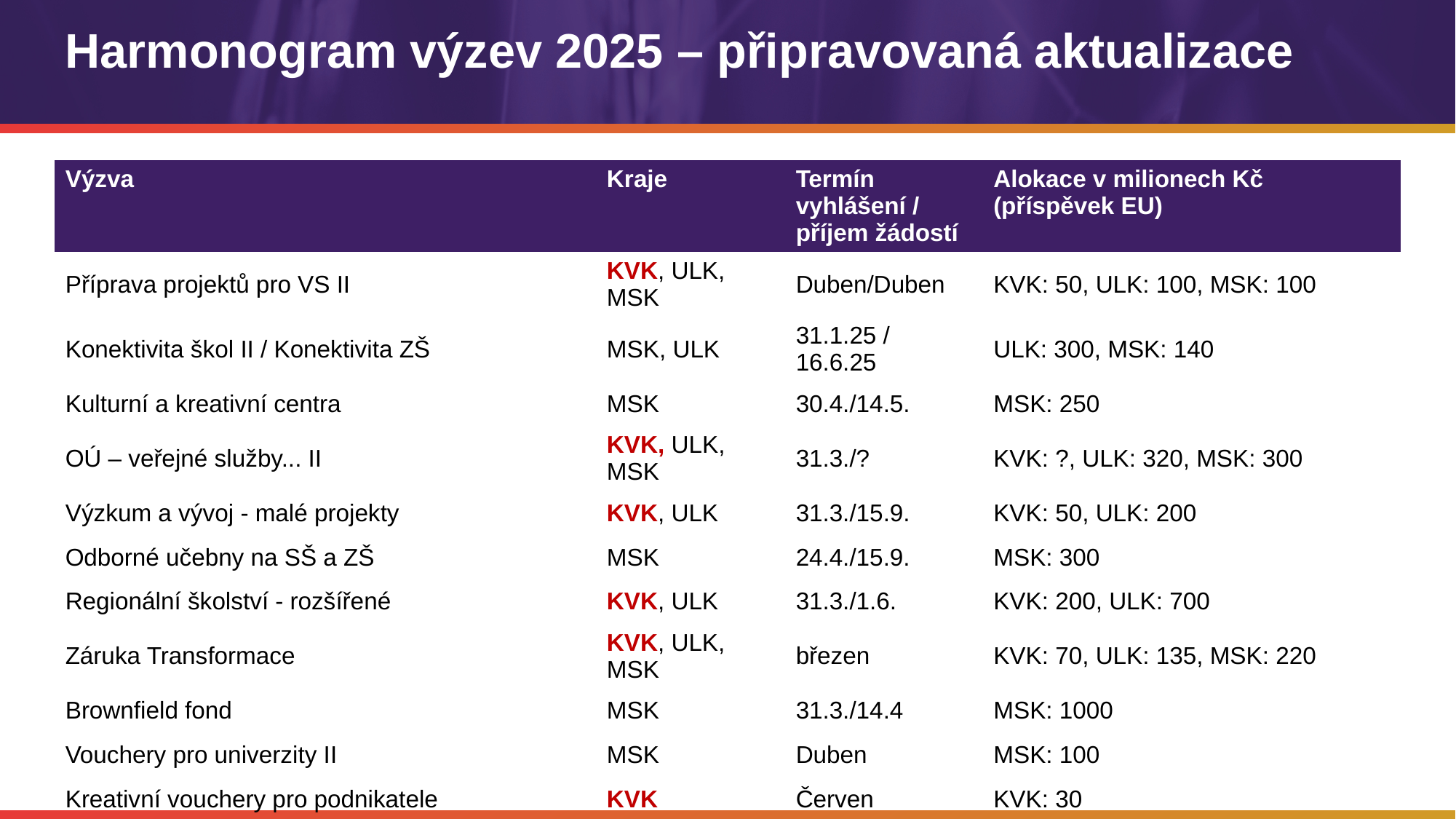

# Harmonogram výzev 2025 – připravovaná aktualizace
| Výzva | Kraje | Termín vyhlášení / příjem žádostí | Alokace v milionech Kč (příspěvek EU) |
| --- | --- | --- | --- |
| Příprava projektů pro VS II | KVK, ULK, MSK | Duben/Duben | KVK: 50, ULK: 100, MSK: 100 |
| Konektivita škol II / Konektivita ZŠ | MSK, ULK | 31.1.25 / 16.6.25 | ULK: 300, MSK: 140 |
| Kulturní a kreativní centra | MSK | 30.4./14.5. | MSK: 250 |
| OÚ – veřejné služby... II | KVK, ULK, MSK | 31.3./? | KVK: ?, ULK: 320, MSK: 300 |
| Výzkum a vývoj - malé projekty | KVK, ULK | 31.3./15.9. | KVK: 50, ULK: 200 |
| Odborné učebny na SŠ a ZŠ | MSK | 24.4./15.9. | MSK: 300 |
| Regionální školství - rozšířené | KVK, ULK | 31.3./1.6. | KVK: 200, ULK: 700 |
| Záruka Transformace | KVK, ULK, MSK | březen | KVK: 70, ULK: 135, MSK: 220 |
| Brownfield fond | MSK | 31.3./14.4 | MSK: 1000 |
| Vouchery pro univerzity II | MSK | Duben | MSK: 100 |
| Kreativní vouchery pro podnikatele | KVK | Červen | KVK: 30 |
| Podpora start-upů | KVK, ULK | Září | KVK: 50, ULK: 310 |